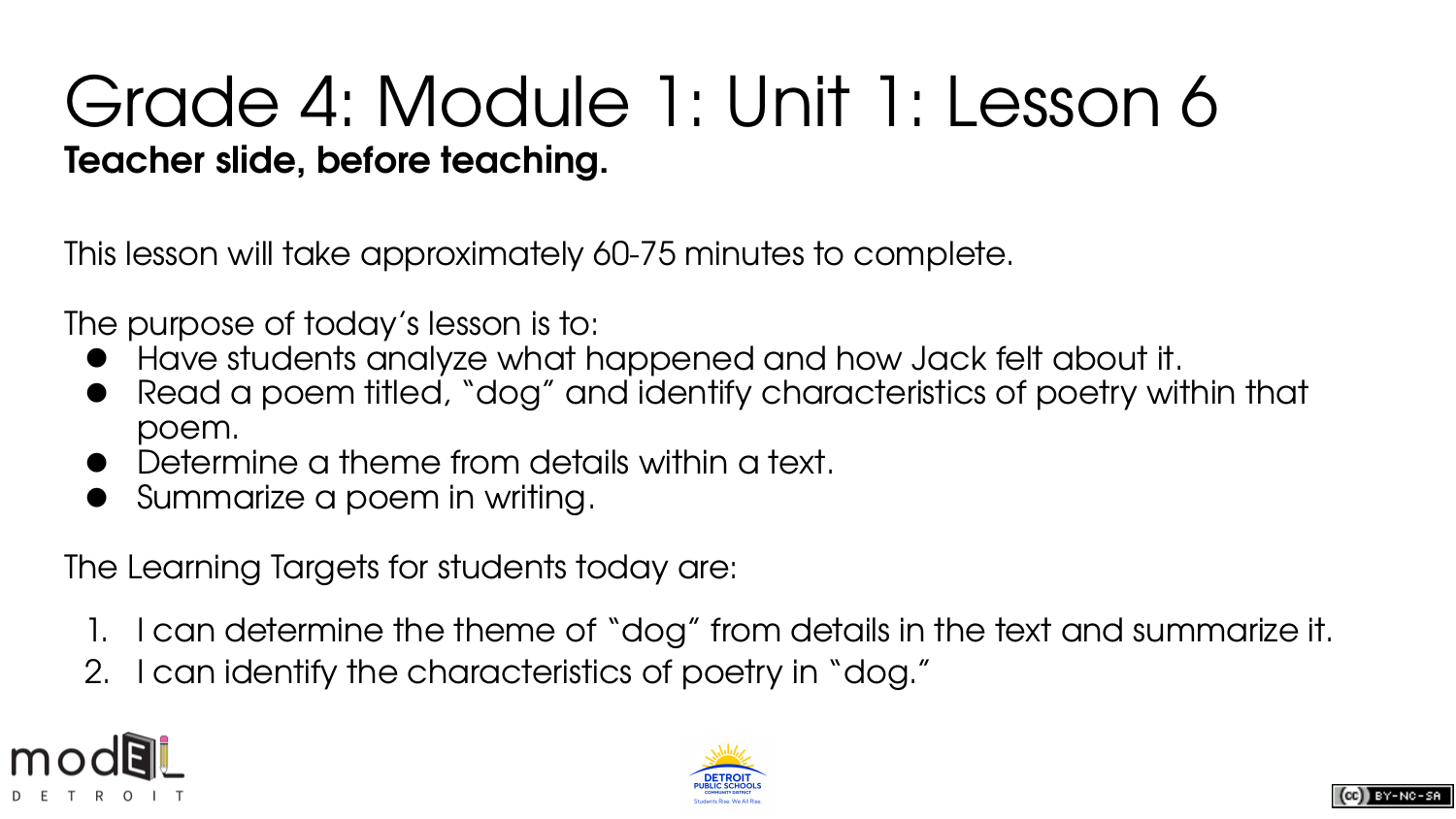

# Grade 4: Module 1: Unit 1: Lesson 6
Teacher slide, before teaching.
This lesson will take approximately 60-75 minutes to complete.

The purpose of today’s lesson is to:
Have students analyze what happened and how Jack felt about it.
Read a poem titled, “dog” and identify characteristics of poetry within that poem.
Determine a theme from details within a text.
Summarize a poem in writing.

The Learning Targets for students today are:
I can determine the theme of “dog” from details in the text and summarize it.
I can identify the characteristics of poetry in “dog.”